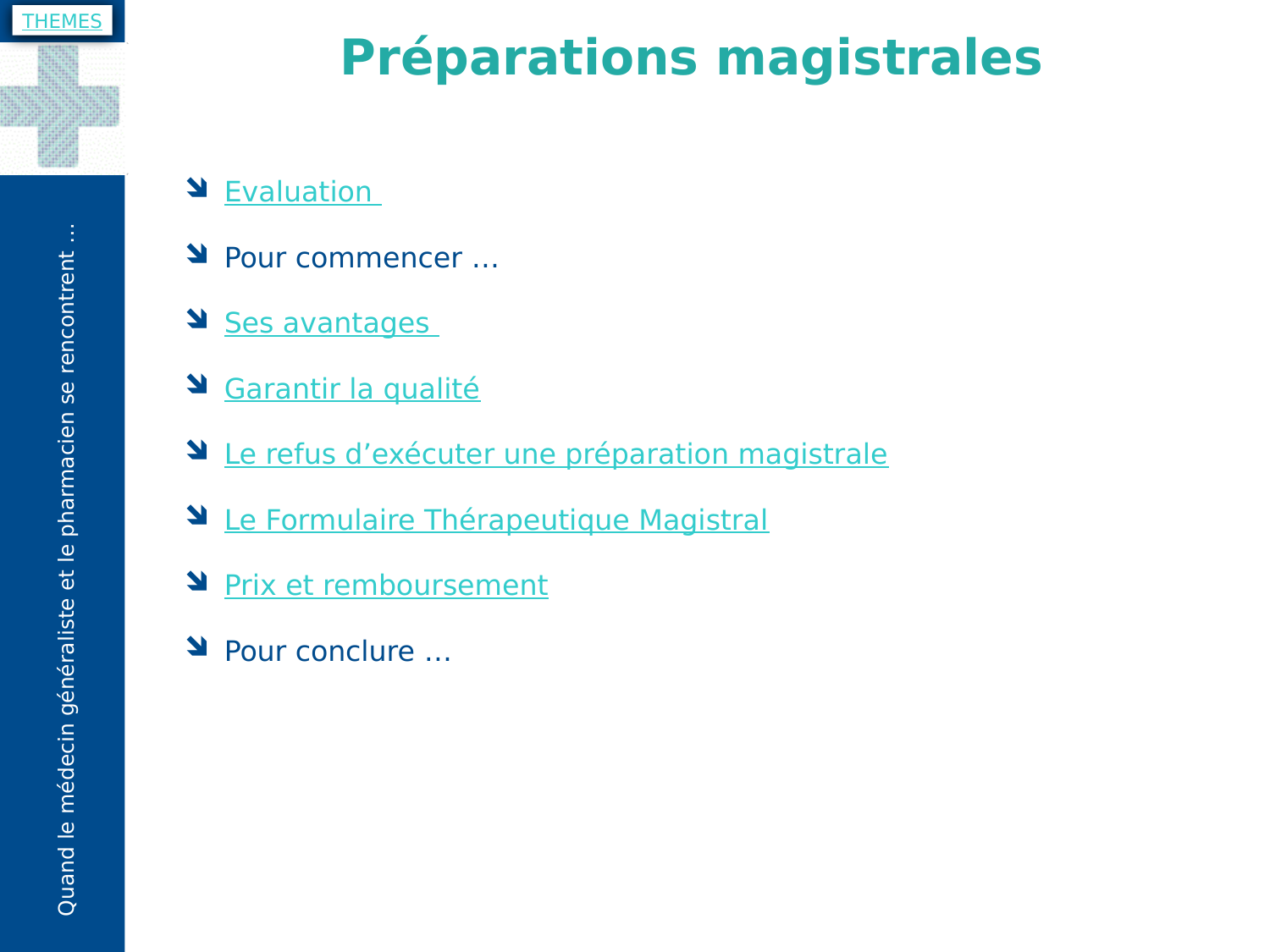

THEMES
Préparations magistrales
Evaluation
Pour commencer …
Ses avantages
Garantir la qualité
Le refus d’exécuter une préparation magistrale
Le Formulaire Thérapeutique Magistral
Prix et remboursement
Pour conclure …